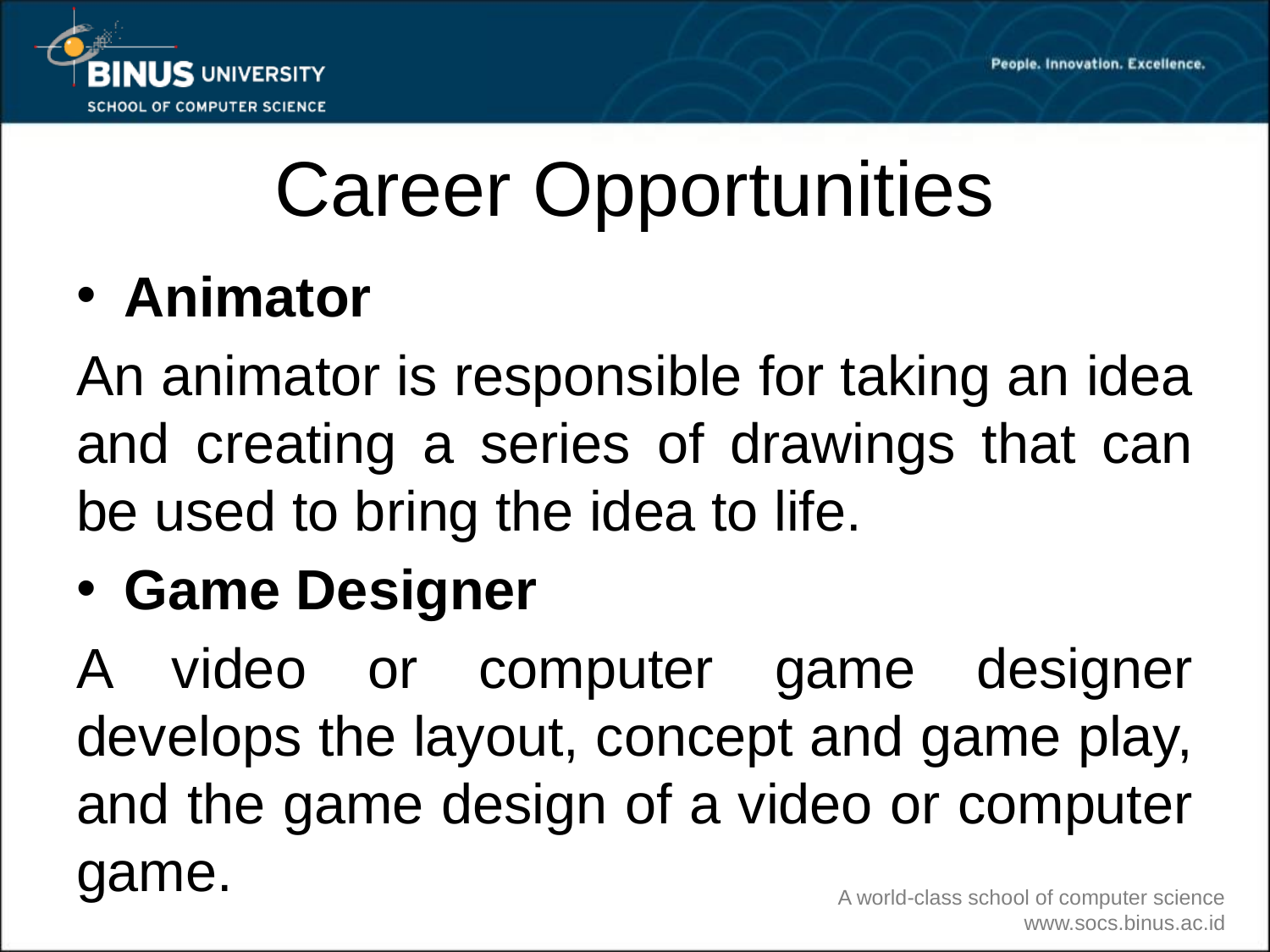

# Career Opportunities
Animator
An animator is responsible for taking an idea and creating a series of drawings that can be used to bring the idea to life.
Game Designer
A video or computer game designer develops the layout, concept and game play, and the game design of a video or computer game.